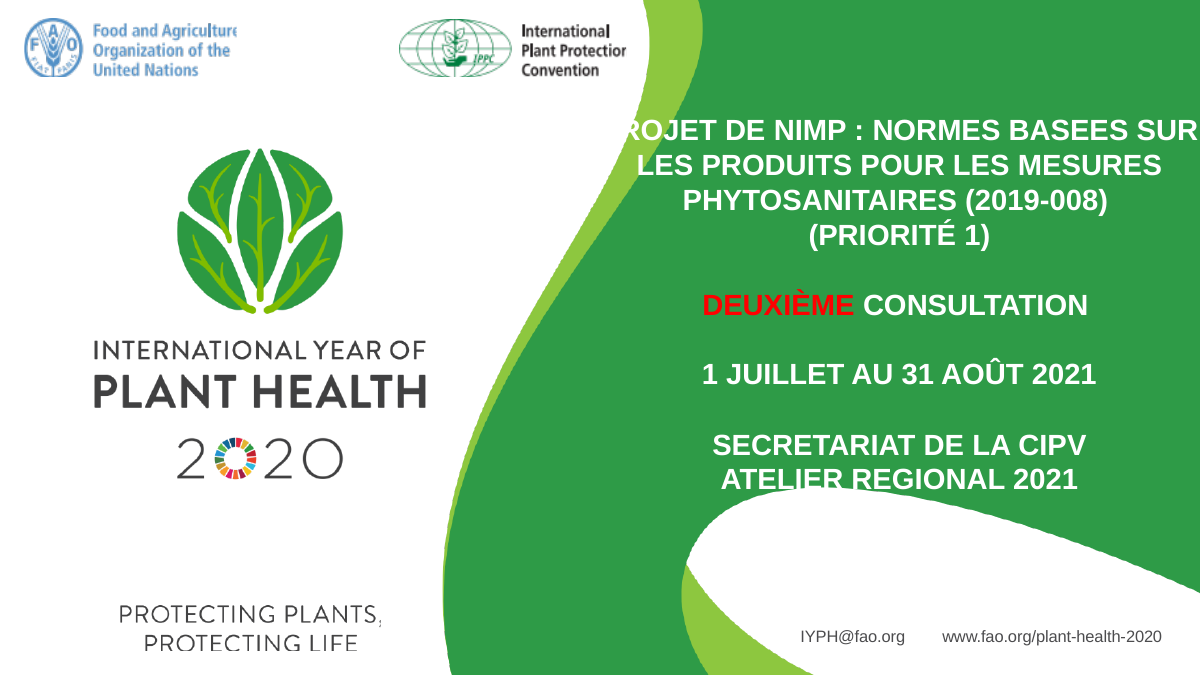

# PROJET DE NIMP : Normes basees sur les produits pour les mesures phytosanitaires (2019-008) (Priorité 1) Deuxième consultation 1 juillet au 31 août 2021 Secretariat DE LA CIPV ATELIER Regional 2021